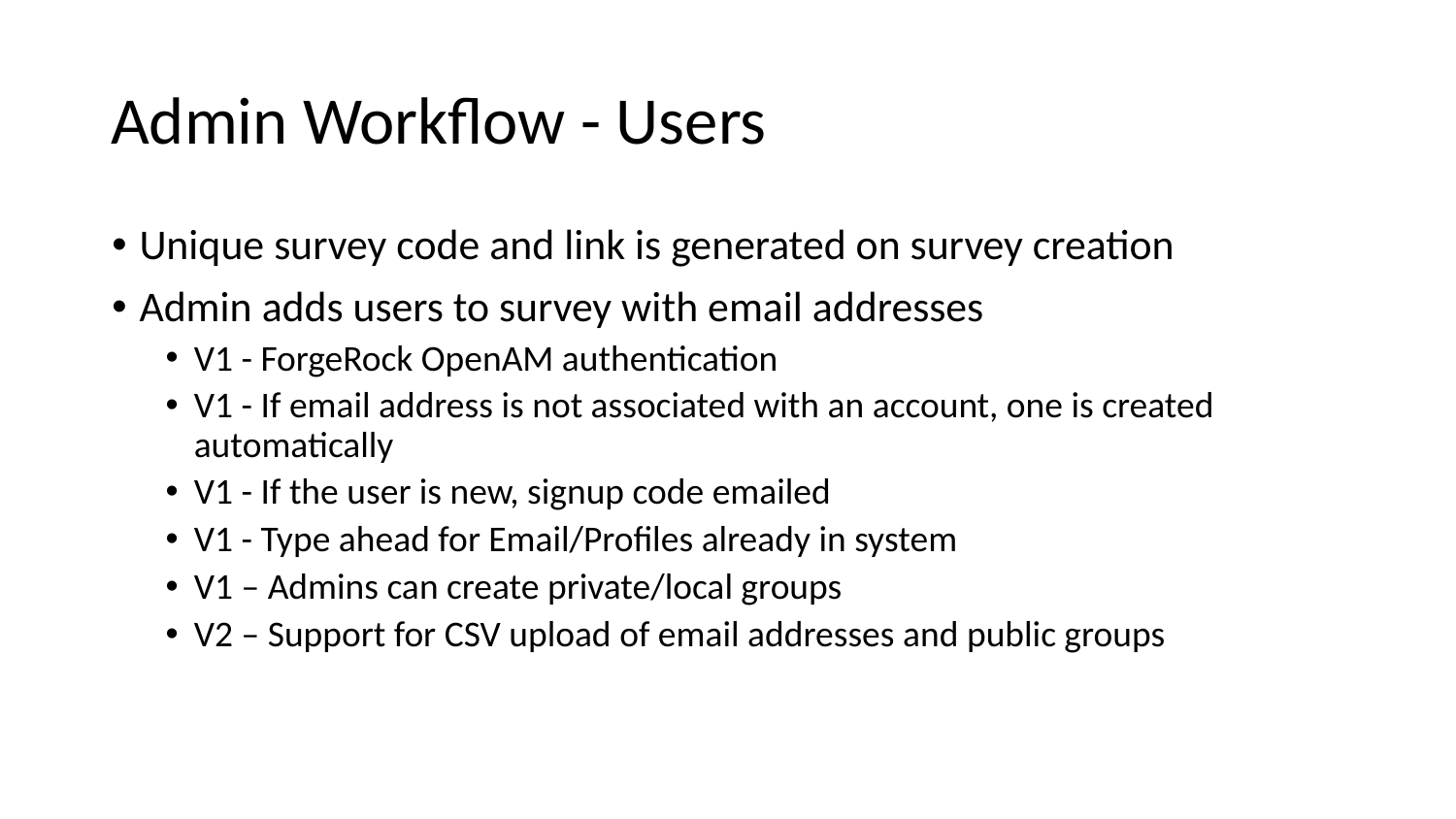

# Admin Workflow - Users
Unique survey code and link is generated on survey creation
Admin adds users to survey with email addresses
V1 - ForgeRock OpenAM authentication
V1 - If email address is not associated with an account, one is created automatically
V1 - If the user is new, signup code emailed
V1 - Type ahead for Email/Profiles already in system
V1 – Admins can create private/local groups
V2 – Support for CSV upload of email addresses and public groups